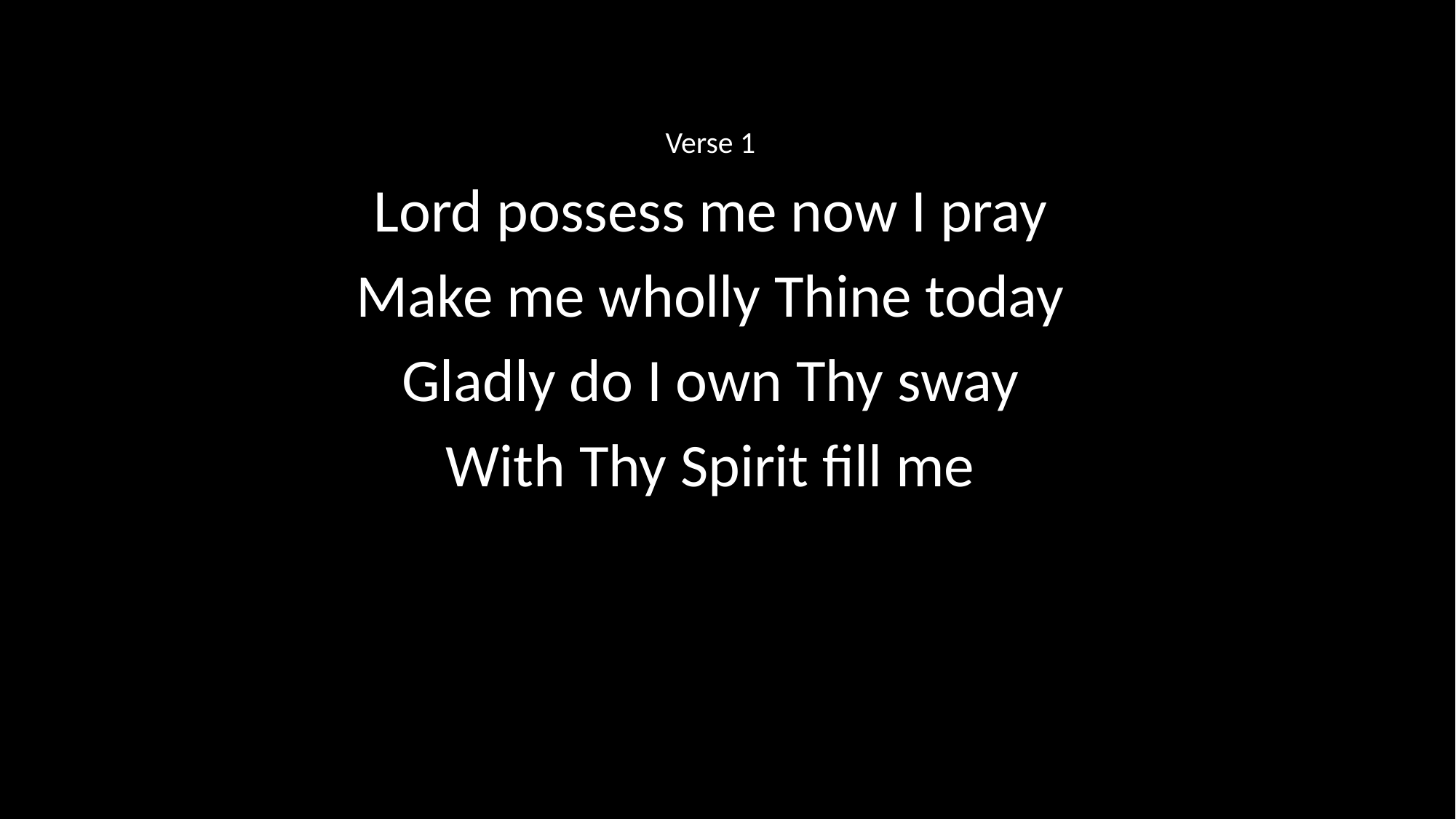

Verse 1
Lord possess me now I pray
Make me wholly Thine today
Gladly do I own Thy sway
With Thy Spirit fill me